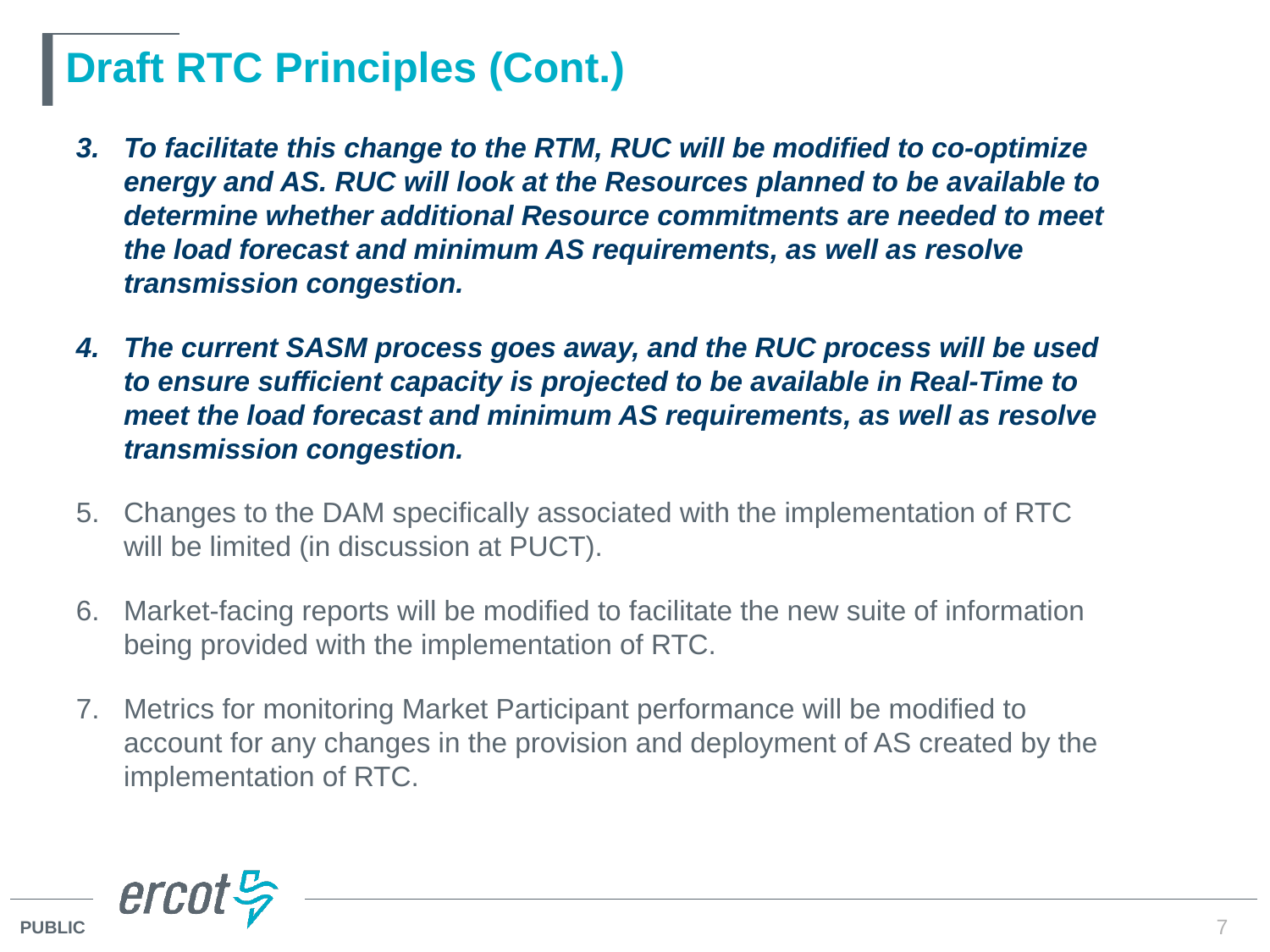

# Draft RTC Principles (Cont.)
To facilitate this change to the RTM, RUC will be modified to co-optimize energy and AS. RUC will look at the Resources planned to be available to determine whether additional Resource commitments are needed to meet the load forecast and minimum AS requirements, as well as resolve transmission congestion.

The current SASM process goes away, and the RUC process will be used to ensure sufficient capacity is projected to be available in Real-Time to meet the load forecast and minimum AS requirements, as well as resolve transmission congestion.

Changes to the DAM specifically associated with the implementation of RTC will be limited (in discussion at PUCT).

Market-facing reports will be modified to facilitate the new suite of information being provided with the implementation of RTC.

Metrics for monitoring Market Participant performance will be modified to account for any changes in the provision and deployment of AS created by the implementation of RTC.

7